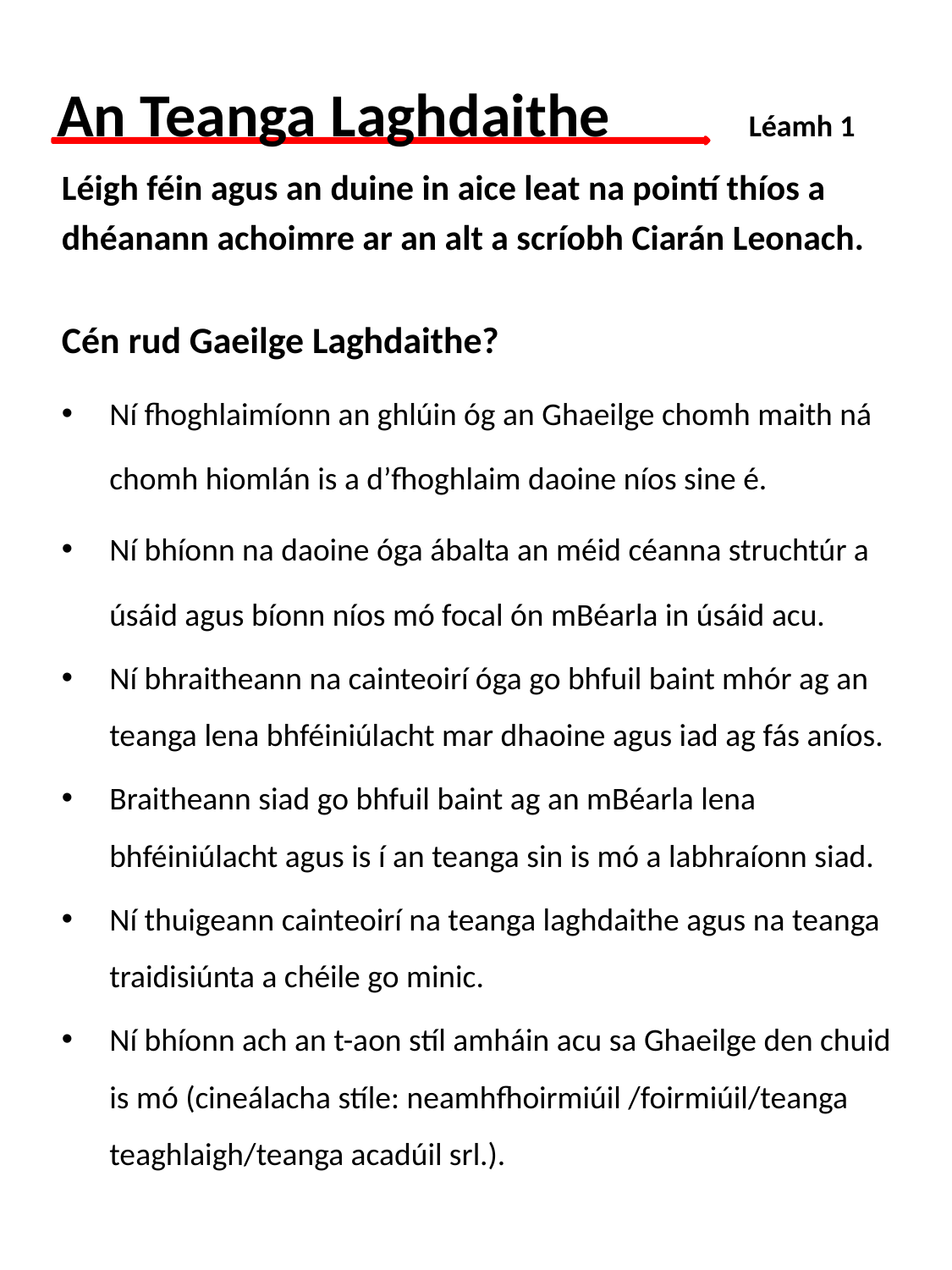

# An Teanga Laghdaithe	      Léamh 1

Léigh féin agus an duine in aice leat na pointí thíos a
dhéanann achoimre ar an alt a scríobh Ciarán Leonach.

Cén rud Gaeilge Laghdaithe?
Ní fhoghlaimíonn an ghlúin óg an Ghaeilge chomh maith ná chomh hiomlán is a d’fhoghlaim daoine níos sine é.
Ní bhíonn na daoine óga ábalta an méid céanna struchtúr a úsáid agus bíonn níos mó focal ón mBéarla in úsáid acu.
Ní bhraitheann na cainteoirí óga go bhfuil baint mhór ag an teanga lena bhféiniúlacht mar dhaoine agus iad ag fás aníos.
Braitheann siad go bhfuil baint ag an mBéarla lena bhféiniúlacht agus is í an teanga sin is mó a labhraíonn siad.
Ní thuigeann cainteoirí na teanga laghdaithe agus na teanga traidisiúnta a chéile go minic.
Ní bhíonn ach an t-aon stíl amháin acu sa Ghaeilge den chuid is mó (cineálacha stíle: neamhfhoirmiúil /foirmiúil/teanga teaghlaigh/teanga acadúil srl.).